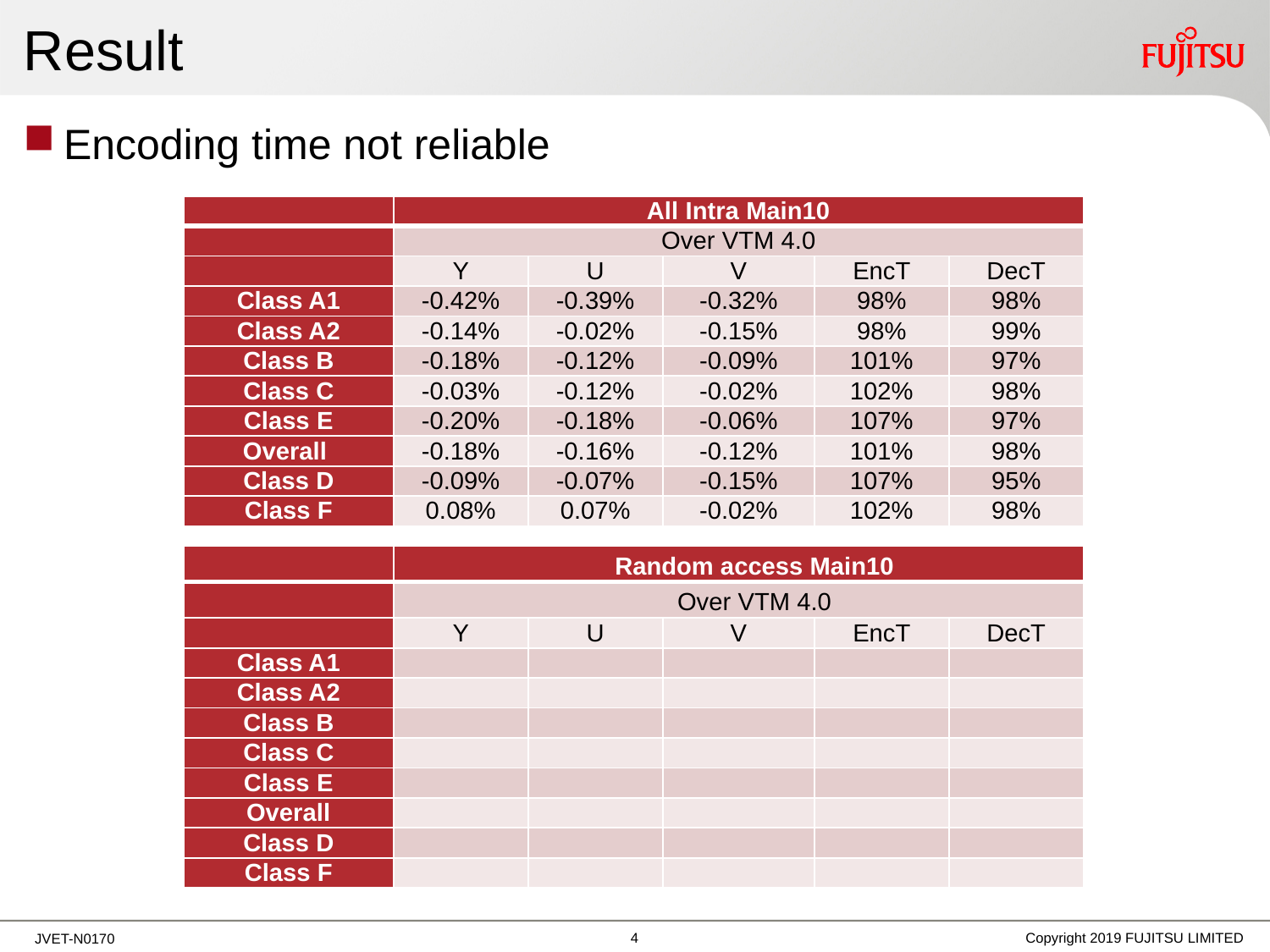

# Result
Encoding time not reliable
|  | All Intra Main10 |  |  |  |  |
| --- | --- | --- | --- | --- | --- |
|  | Over VTM 4.0 |  |  |  |  |
|  | Y | U | V | EncT | DecT |
| Class A1 | -0.42% | -0.39% | -0.32% | 98% | 98% |
| Class A2 | -0.14% | -0.02% | -0.15% | 98% | 99% |
| Class B | -0.18% | -0.12% | -0.09% | 101% | 97% |
| Class C | -0.03% | -0.12% | -0.02% | 102% | 98% |
| Class E | -0.20% | -0.18% | -0.06% | 107% | 97% |
| Overall | -0.18% | -0.16% | -0.12% | 101% | 98% |
| Class D | -0.09% | -0.07% | -0.15% | 107% | 95% |
| Class F | 0.08% | 0.07% | -0.02% | 102% | 98% |
|  | Random access Main10 |  |  |  |  |
| --- | --- | --- | --- | --- | --- |
|  | Over VTM 4.0 |  |  |  |  |
|  | Y | U | V | EncT | DecT |
| Class A1 |  |  |  |  |  |
| Class A2 |  |  |  |  |  |
| Class B |  |  |  |  |  |
| Class C |  |  |  |  |  |
| Class E |  |  |  |  |  |
| Overall |  |  |  |  |  |
| Class D |  |  |  |  |  |
| Class F |  |  |  |  |  |
4
Copyright 2019 FUJITSU LIMITED